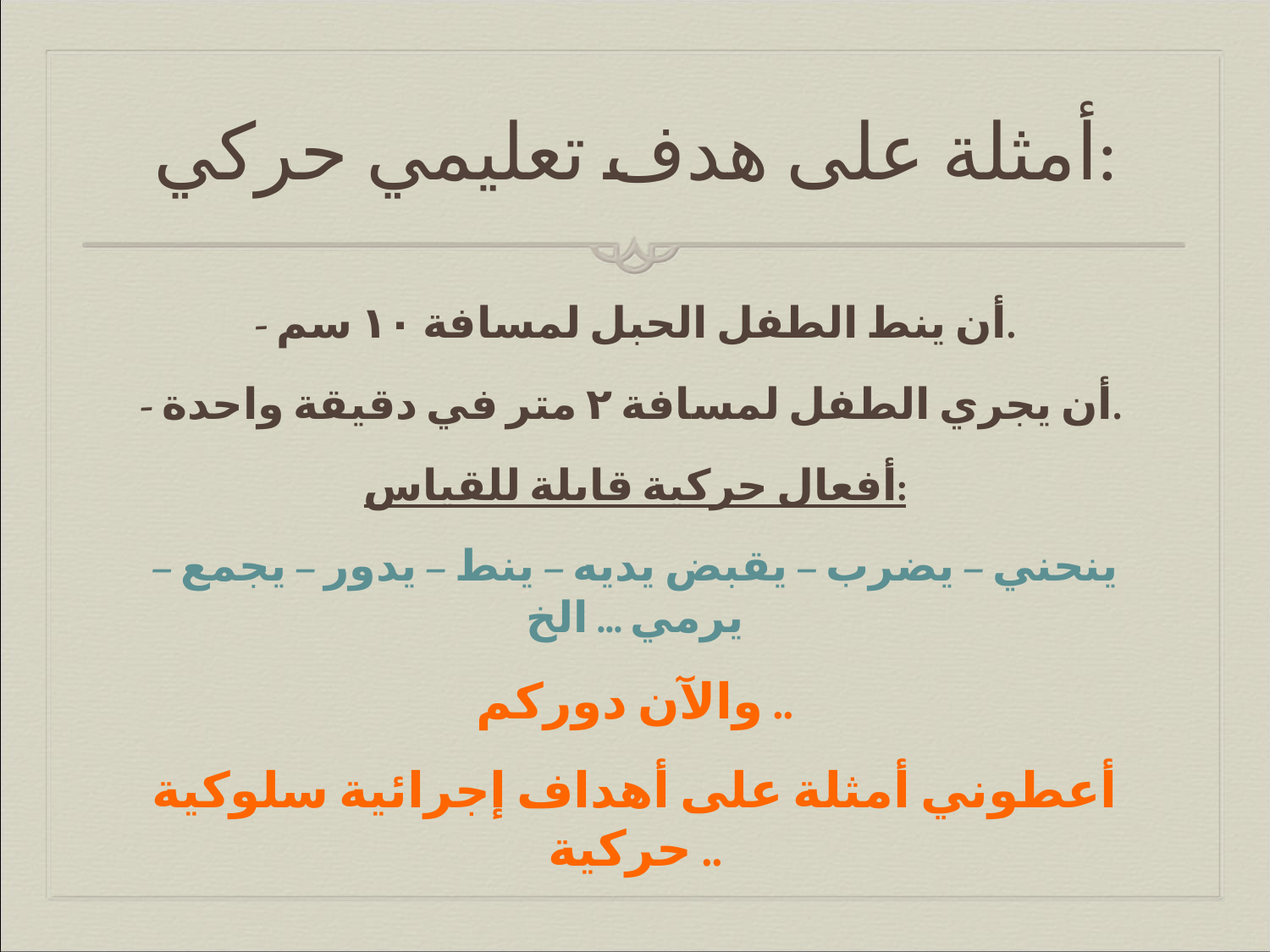

أمثلة على هدف تعليمي حركي:
- أن ينط الطفل الحبل لمسافة ١٠ سم.
- أن يجري الطفل لمسافة ٢ متر في دقيقة واحدة.
أفعال حركية قابلة للقياس:
ينحني – يضرب – يقبض يديه – ينط – يدور – يجمع – يرمي ... الخ
والآن دوركم ..
أعطوني أمثلة على أهداف إجرائية سلوكية حركية ..